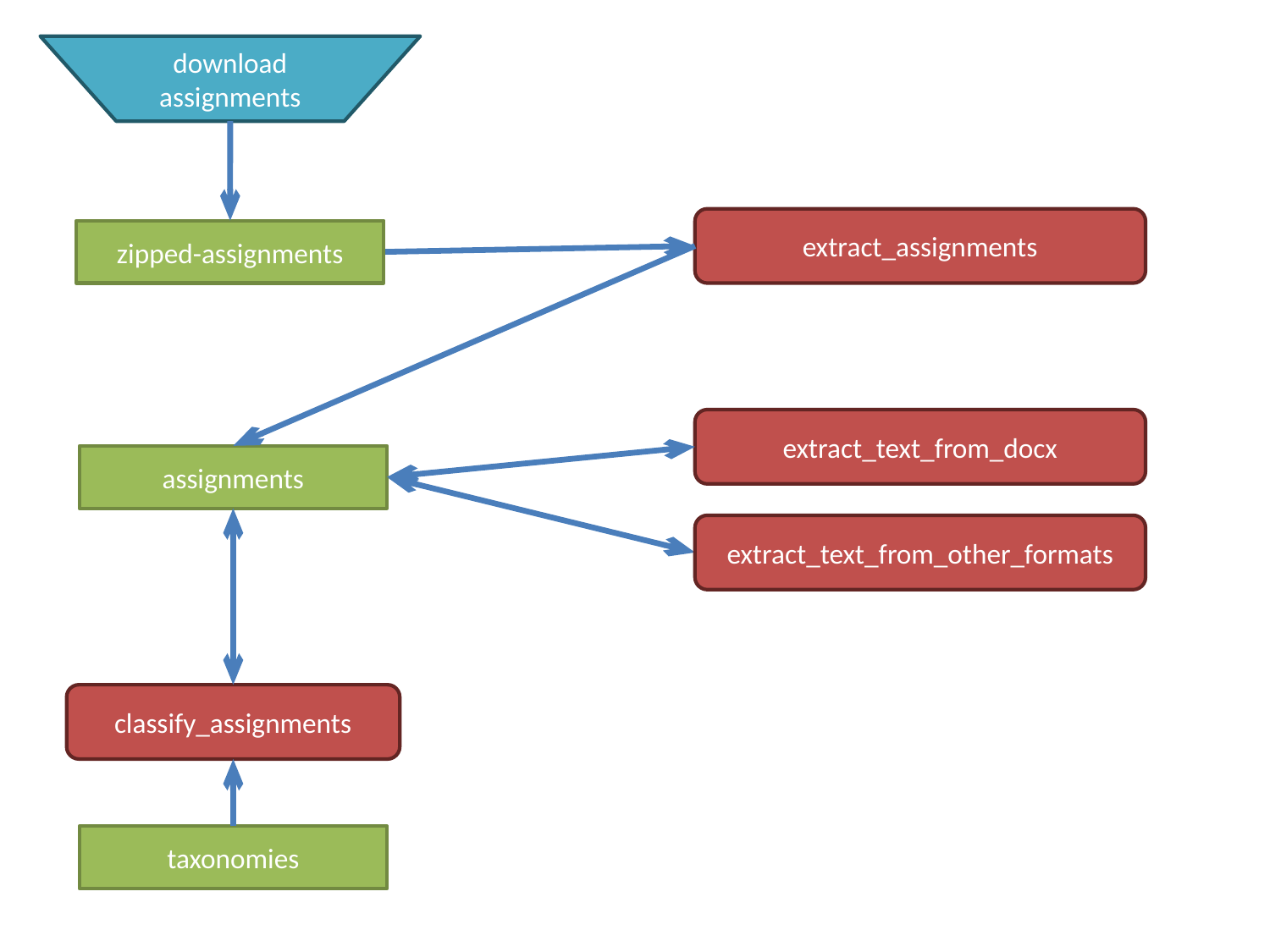

download assignments
extract_assignments
zipped-assignments
extract_text_from_docx
assignments
extract_text_from_other_formats
classify_assignments
taxonomies